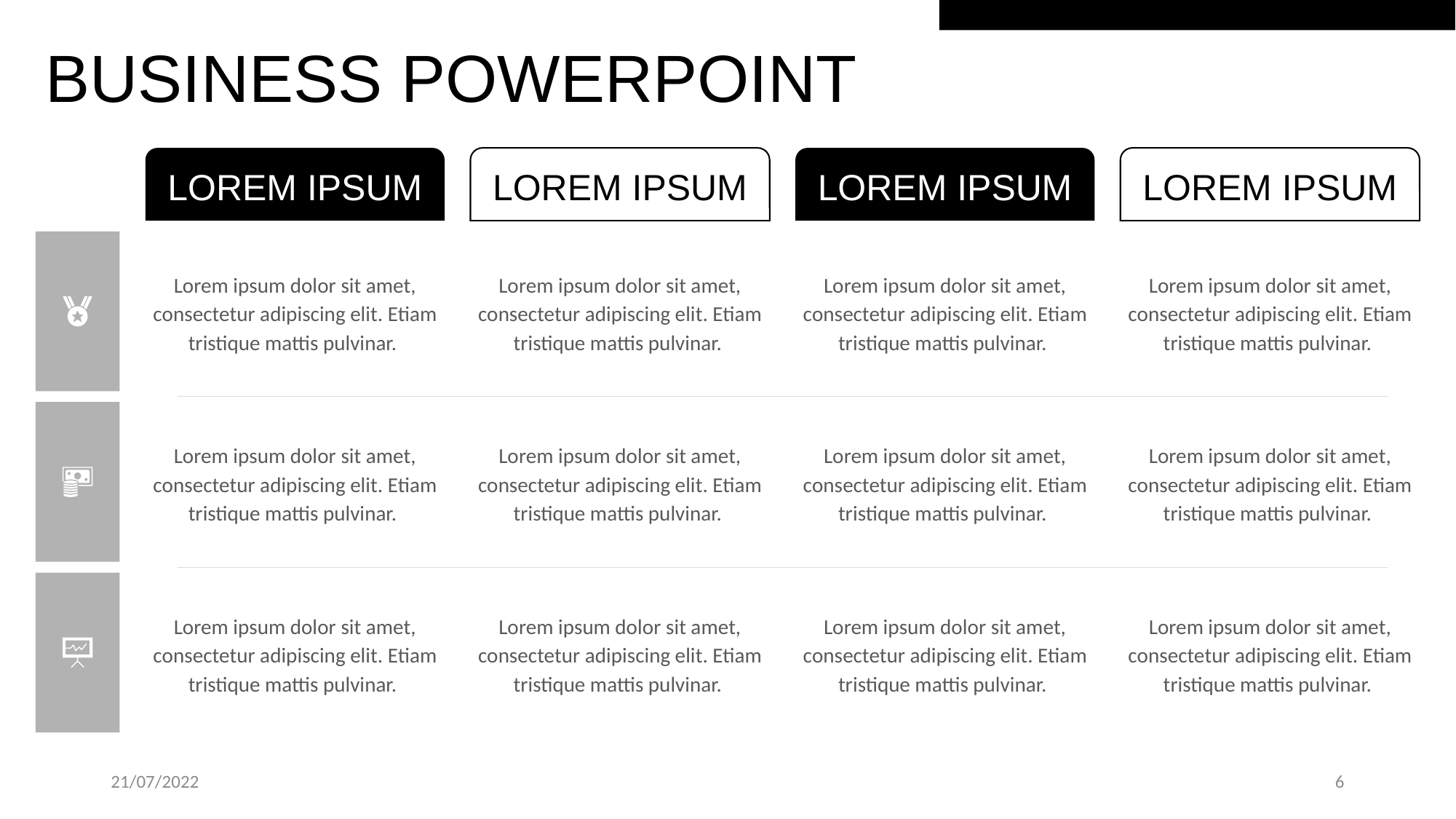

BUSINESS POWERPOINT
LOREM IPSUM
LOREM IPSUM
LOREM IPSUM
LOREM IPSUM

Lorem ipsum dolor sit amet, consectetur adipiscing elit. Etiam tristique mattis pulvinar.
Lorem ipsum dolor sit amet, consectetur adipiscing elit. Etiam tristique mattis pulvinar.
Lorem ipsum dolor sit amet, consectetur adipiscing elit. Etiam tristique mattis pulvinar.
Lorem ipsum dolor sit amet, consectetur adipiscing elit. Etiam tristique mattis pulvinar.

Lorem ipsum dolor sit amet, consectetur adipiscing elit. Etiam tristique mattis pulvinar.
Lorem ipsum dolor sit amet, consectetur adipiscing elit. Etiam tristique mattis pulvinar.
Lorem ipsum dolor sit amet, consectetur adipiscing elit. Etiam tristique mattis pulvinar.
Lorem ipsum dolor sit amet, consectetur adipiscing elit. Etiam tristique mattis pulvinar.

Lorem ipsum dolor sit amet, consectetur adipiscing elit. Etiam tristique mattis pulvinar.
Lorem ipsum dolor sit amet, consectetur adipiscing elit. Etiam tristique mattis pulvinar.
Lorem ipsum dolor sit amet, consectetur adipiscing elit. Etiam tristique mattis pulvinar.
Lorem ipsum dolor sit amet, consectetur adipiscing elit. Etiam tristique mattis pulvinar.

21/07/2022
6